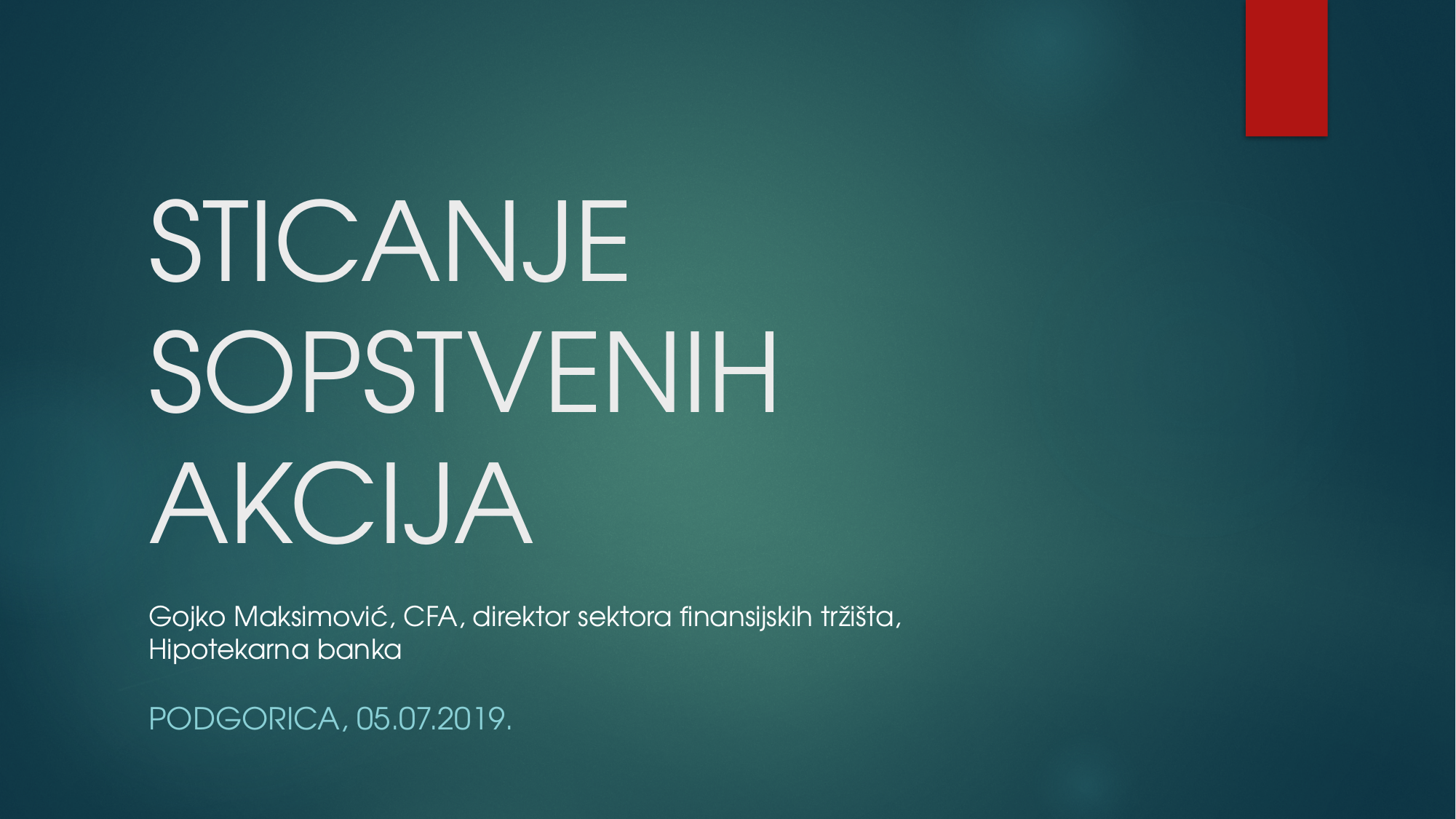

# STICANJE SOPSTVENIH AKCIJA
Gojko Maksimović, CFA, direktor sektora finansijskih tržišta, Hipotekarna banka
Podgorica, 05.07.2019.